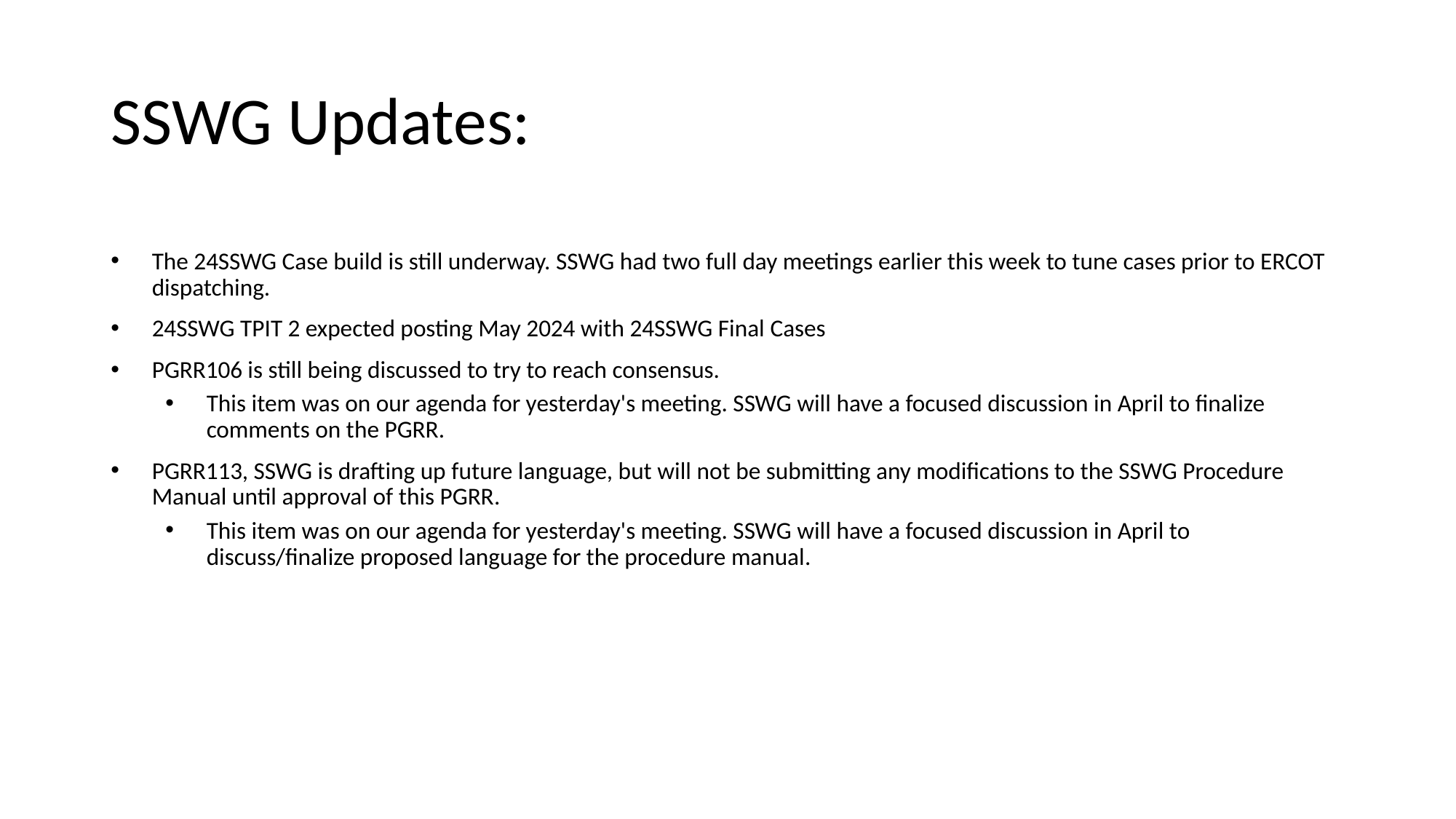

# SSWG Updates:

The 24SSWG Case build is still underway. SSWG had two full day meetings earlier this week to tune cases prior to ERCOT dispatching.
24SSWG TPIT 2 expected posting May 2024 with 24SSWG Final Cases
PGRR106 is still being discussed to try to reach consensus.
This item was on our agenda for yesterday's meeting. SSWG will have a focused discussion in April to finalize comments on the PGRR.
PGRR113, SSWG is drafting up future language, but will not be submitting any modifications to the SSWG Procedure Manual until approval of this PGRR.
This item was on our agenda for yesterday's meeting. SSWG will have a focused discussion in April to discuss/finalize proposed language for the procedure manual.